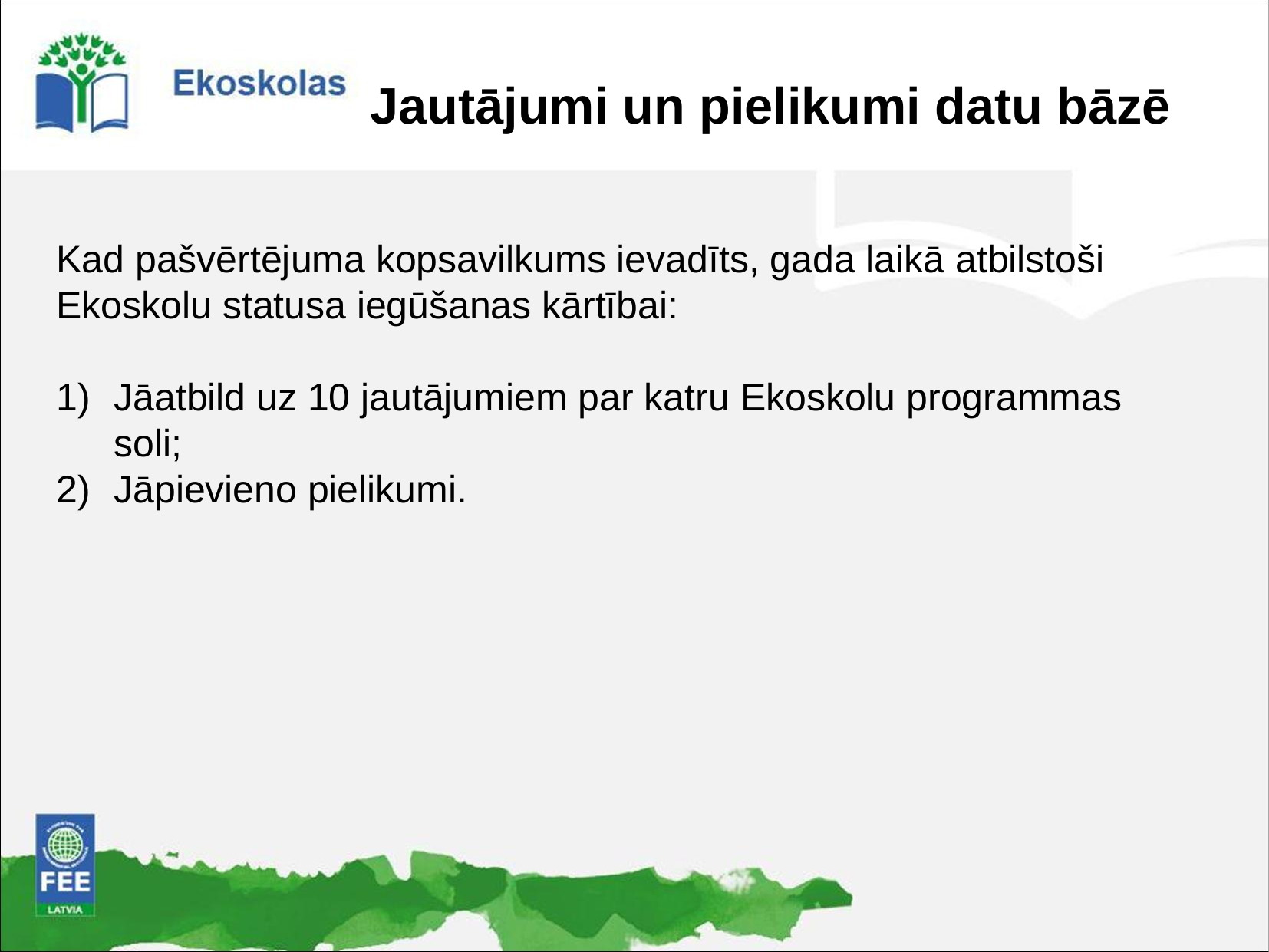

Jautājumi un pielikumi datu bāzē

Kad pašvērtējuma kopsavilkums ievadīts, gada laikā atbilstoši Ekoskolu statusa iegūšanas kārtībai:

Jāatbild uz 10 jautājumiem par katru Ekoskolu programmas soli;
Jāpievieno pielikumi.